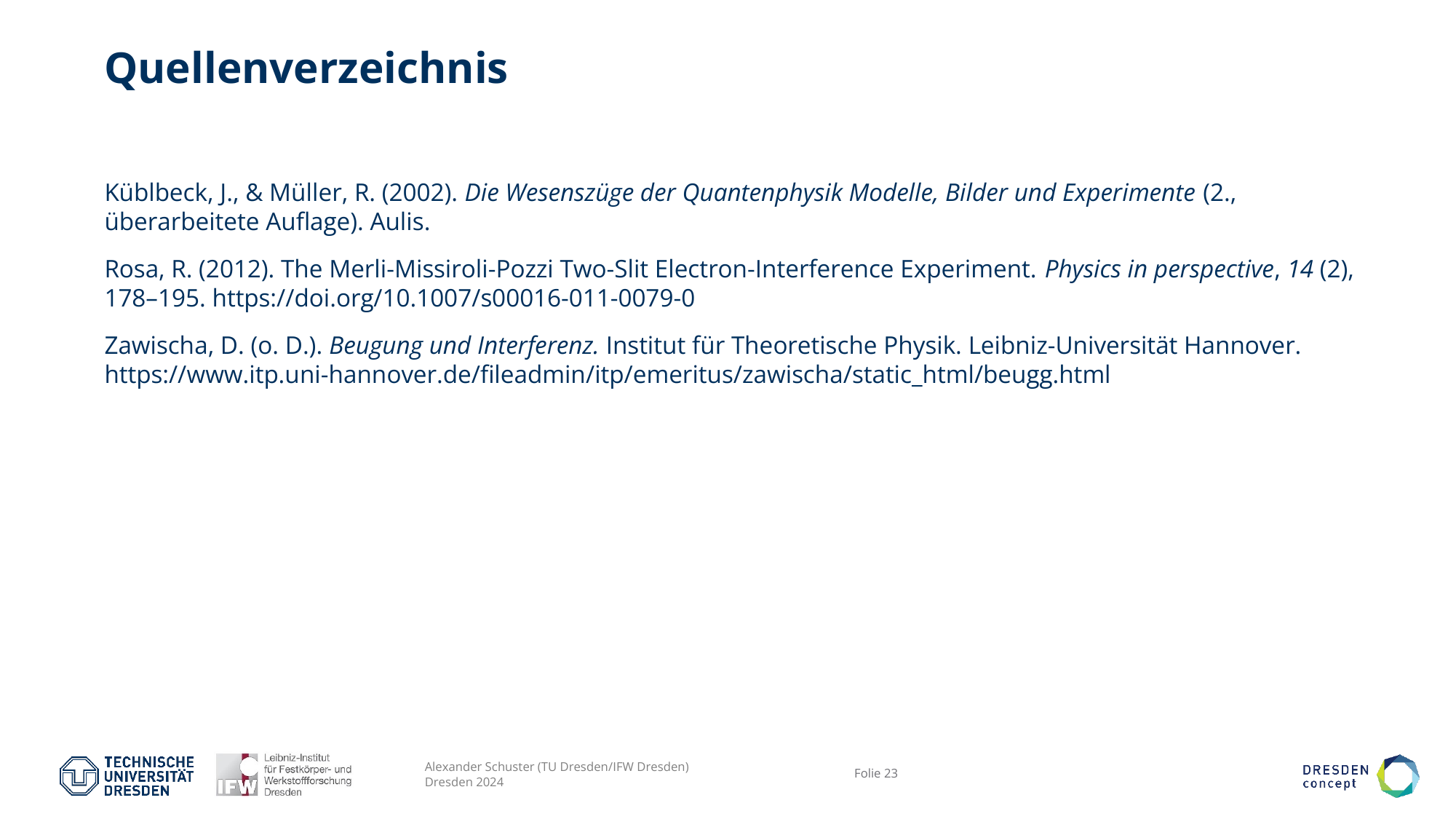

# Quellenverzeichnis
Küblbeck, J., & Müller, R. (2002). Die Wesenszüge der Quantenphysik Modelle, Bilder und Experimente (2., überarbeitete Auflage). Aulis.
Rosa, R. (2012). The Merli-Missiroli-Pozzi Two-Slit Electron-Interference Experiment. Physics in perspective, 14 (2), 178–195. https://doi.org/10.1007/s00016-011-0079-0
Zawischa, D. (o. D.). Beugung und Interferenz. Institut für Theoretische Physik. Leibniz-Universität Hannover. https://www.itp.uni-hannover.de/fileadmin/itp/emeritus/zawischa/static_html/beugg.html